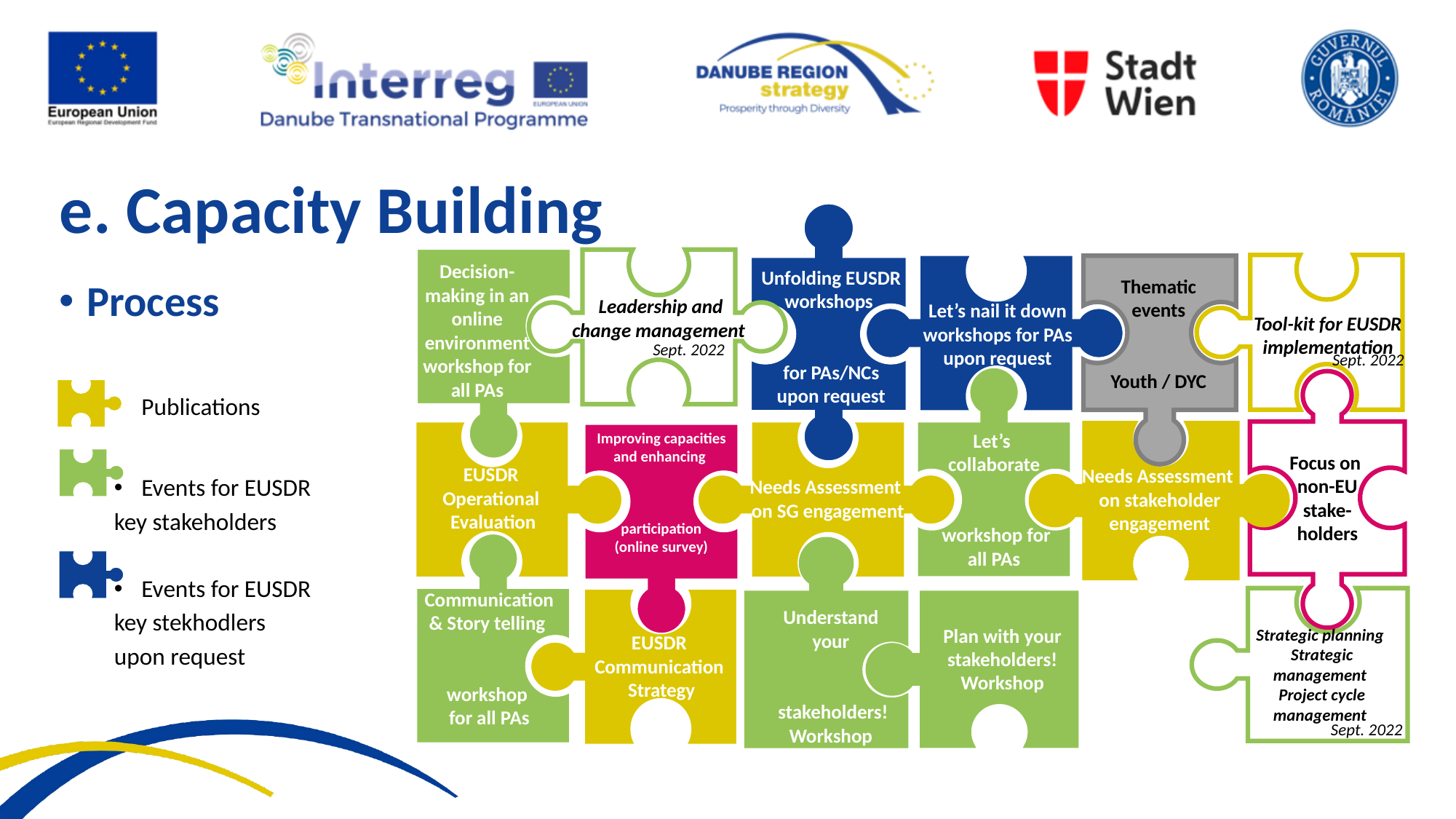

# e. Capacity Building

Decision-making in an online environment workshop for all PAs

Unfolding EUSDR workshops

for PAs/NCs
 upon request

Thematic events

Youth / DYC
Process

Publications

Events for EUSDR
key stakeholders

Events for EUSDR
key stekhodlers
upon request

Leadership and change management
Let’s nail it down workshops for PAs upon request
Tool-kit for EUSDR
implementation
Sept. 2022
Sept. 2022

Let’s
collaborate

 workshop for all PAs

Focus on
non-EU
stake-
holders
EUSDR
Operational
Evaluation
Needs Assessment
on stakeholder engagement
Needs Assessment
on SG engagement

Improving capacities and enhancing

participation
(online survey)

Communication & Story telling

workshop
for all PAs
Understand your

 stakeholders!
Workshop
Plan with your stakeholders! Workshop
Strategic planning
Strategic management
Project cycle management
EUSDR
Communication
Strategy
Sept. 2022
DSP, 29 January 2021